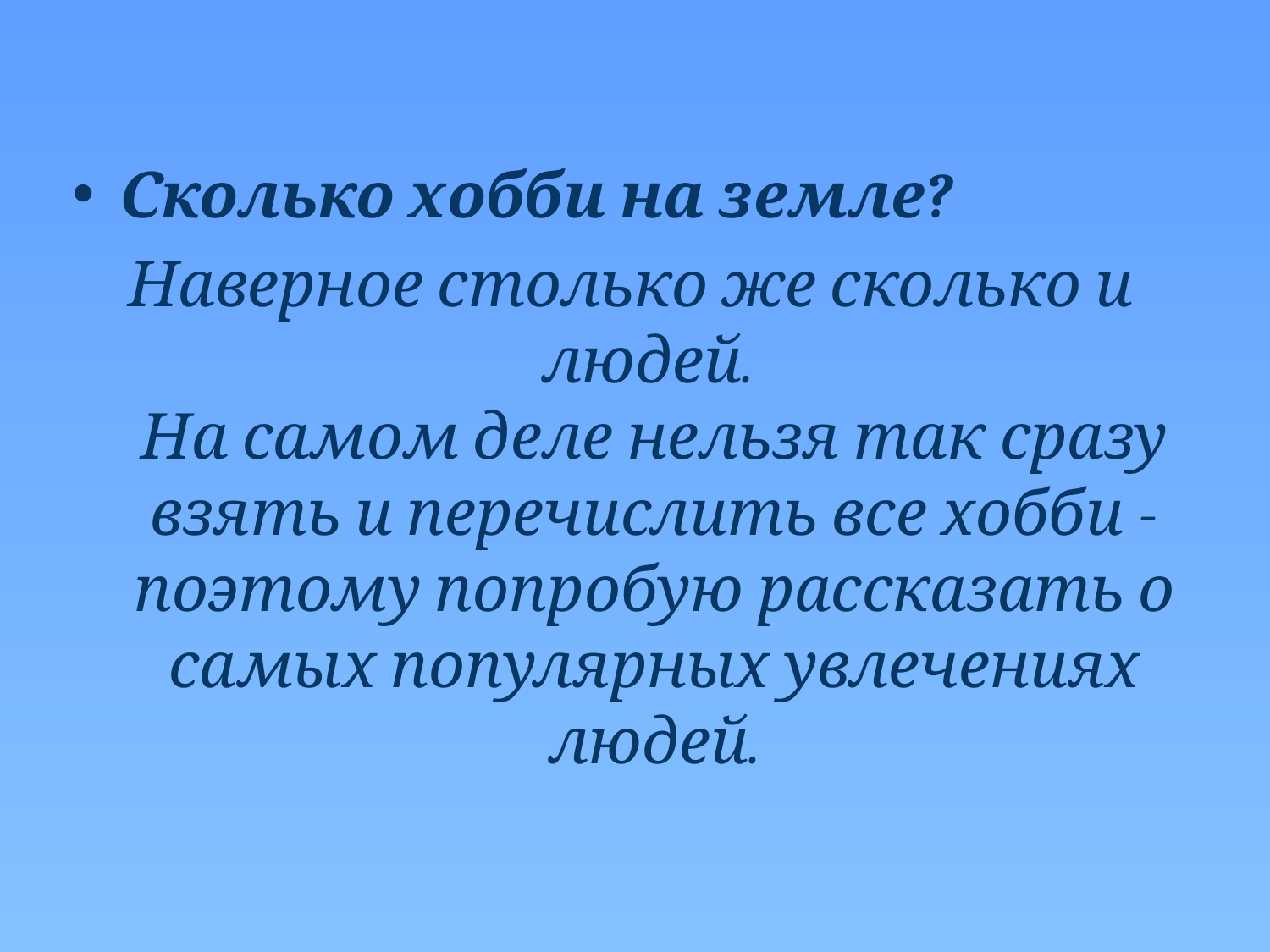

#

Сколько хобби на земле?
Наверное столько же сколько и людей.
На самом деле нельзя так сразу взять и перечислить все хобби - поэтому попробую рассказать о самых популярных увлечениях людей.